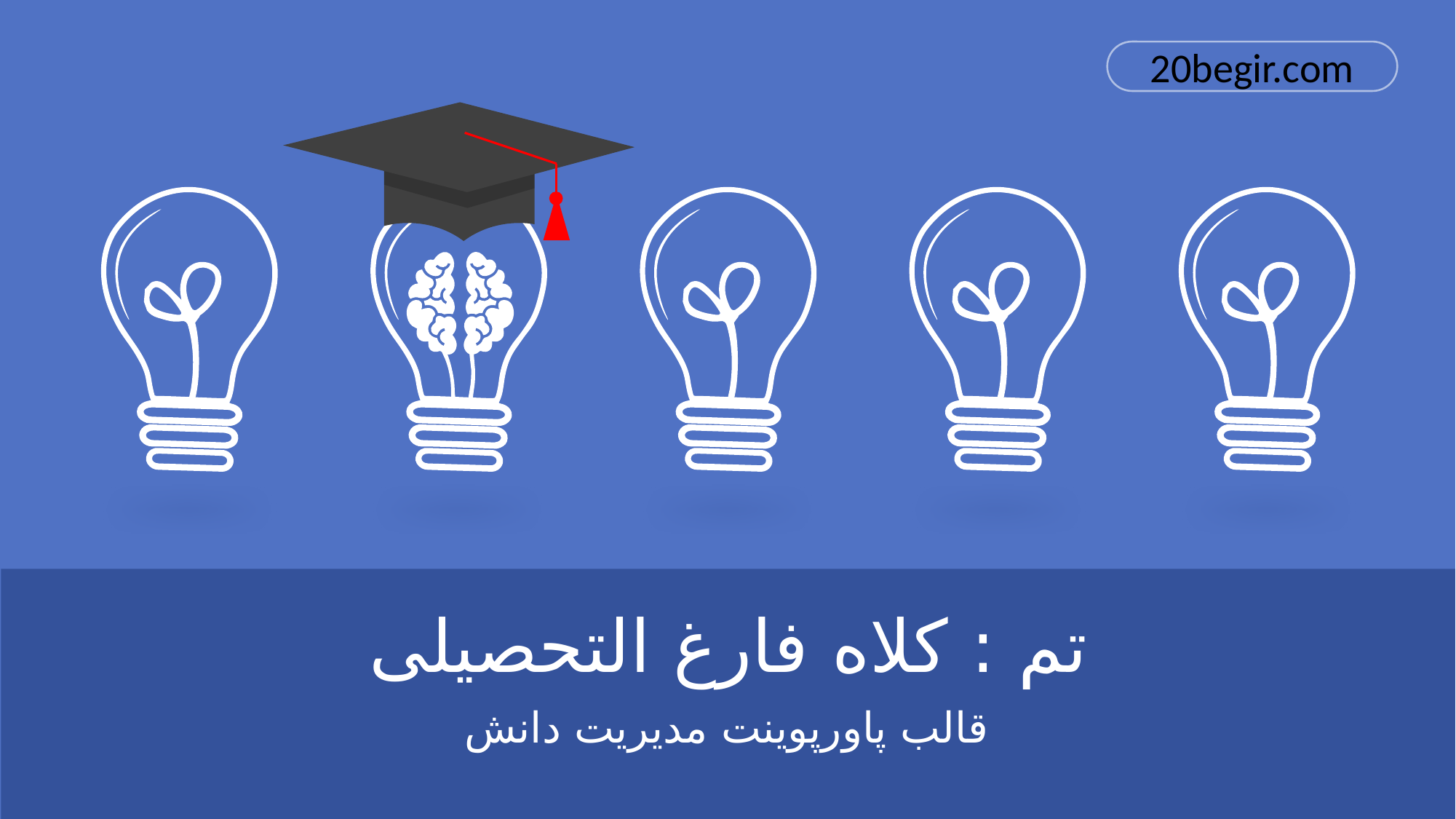

20begir.com

تم : کلاه فارغ التحصیلی
قالب پاورپوینت مدیریت دانش